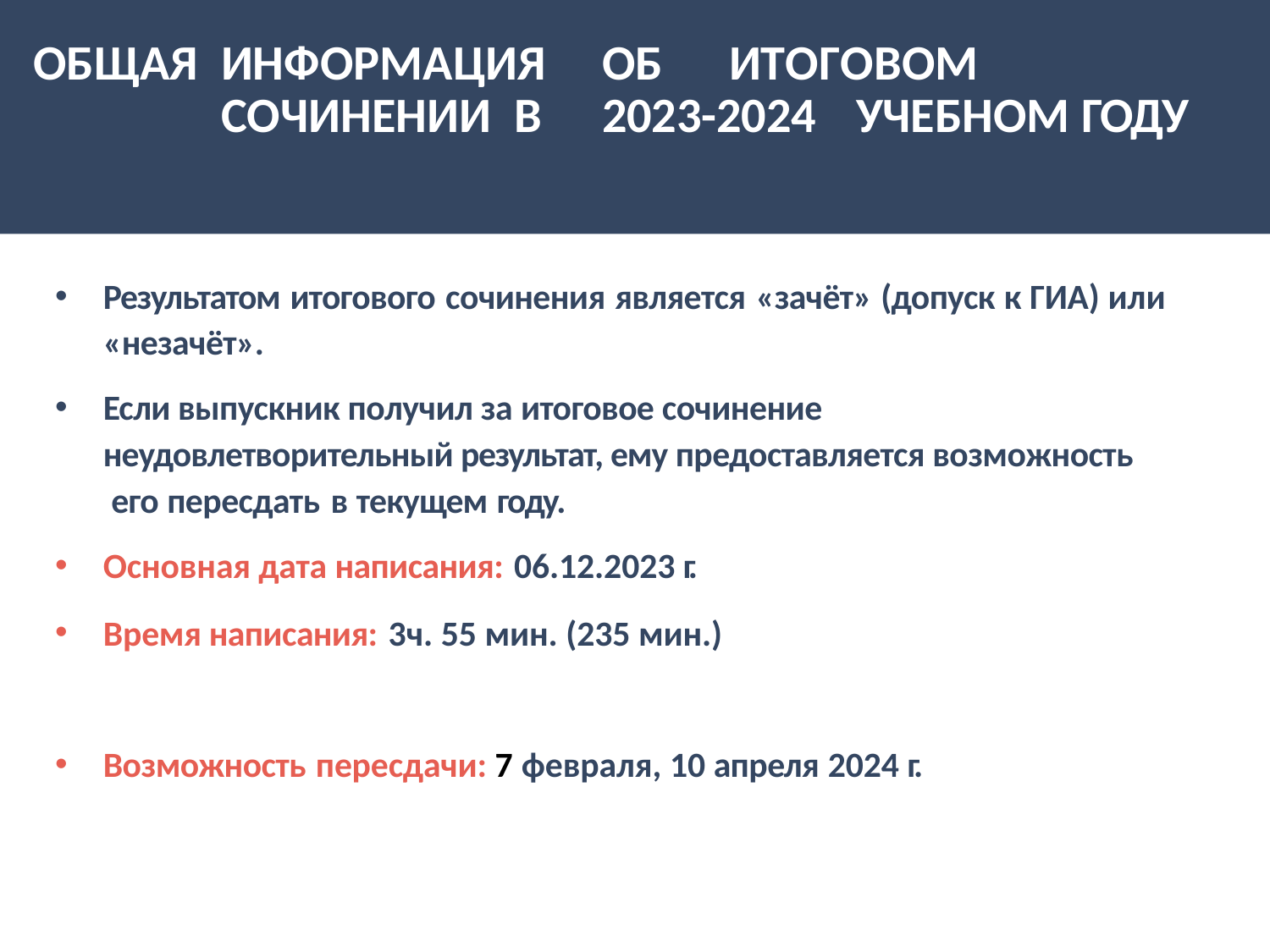

# ОБЩАЯ	ИНФОРМАЦИЯ	ОБ	ИТОГОВОМ	СОЧИНЕНИИ  В	2023-2024	УЧЕБНОМ ГОДУ
Результатом итогового сочинения является «зачёт» (допуск к ГИА) или
«незачёт».
Если выпускник получил за итоговое сочинение  неудовлетворительный результат, ему предоставляется возможность  его пересдать в текущем году.
Основная дата написания: 06.12.2023 г.
Время написания: 3ч. 55 мин. (235 мин.)

Возможность пересдачи: 7 февраля, 10 апреля 2024 г.